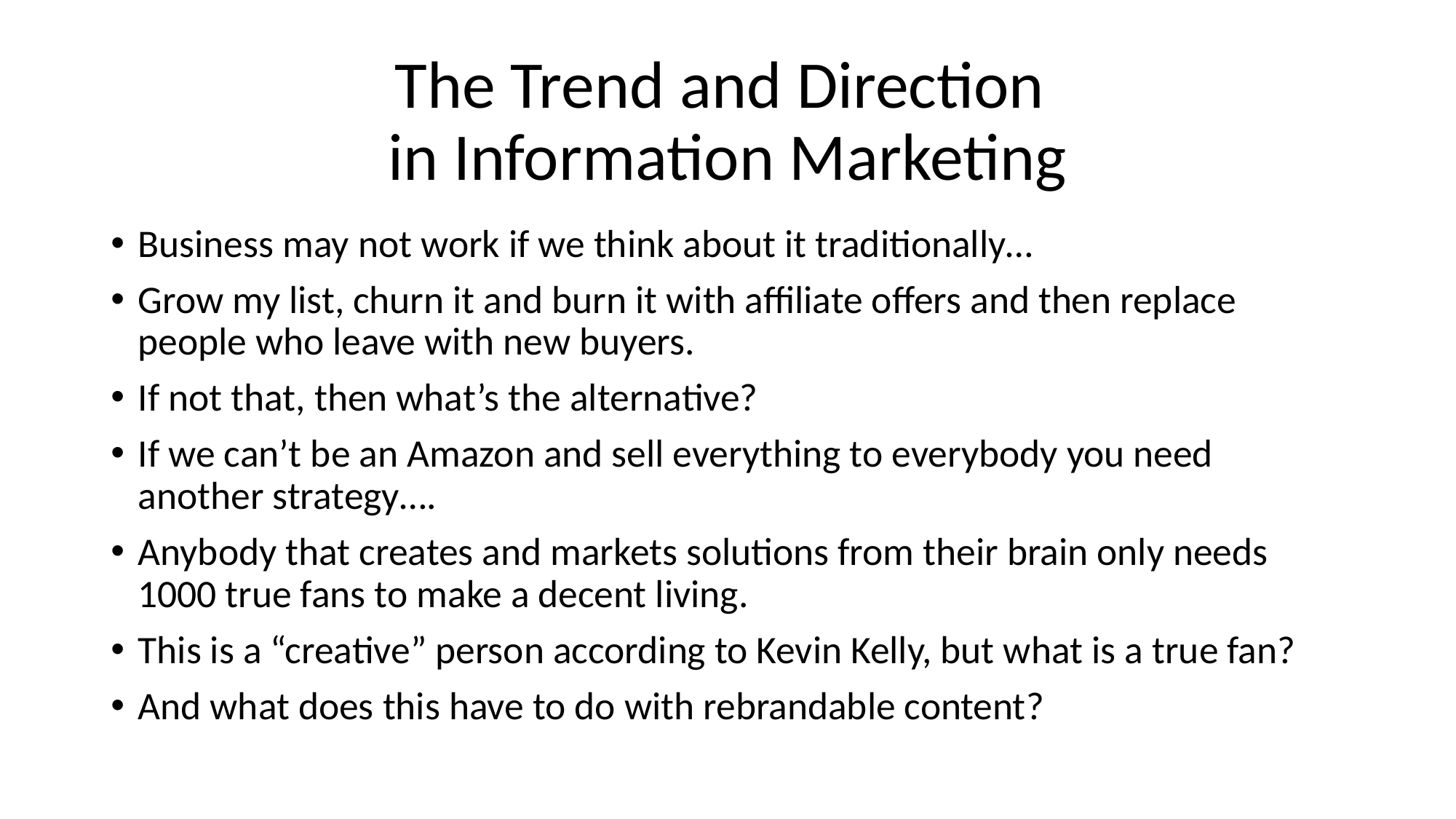

# The Trend and Direction in Information Marketing
Business may not work if we think about it traditionally…
Grow my list, churn it and burn it with affiliate offers and then replace people who leave with new buyers.
If not that, then what’s the alternative?
If we can’t be an Amazon and sell everything to everybody you need another strategy….
Anybody that creates and markets solutions from their brain only needs 1000 true fans to make a decent living.
This is a “creative” person according to Kevin Kelly, but what is a true fan?
And what does this have to do with rebrandable content?